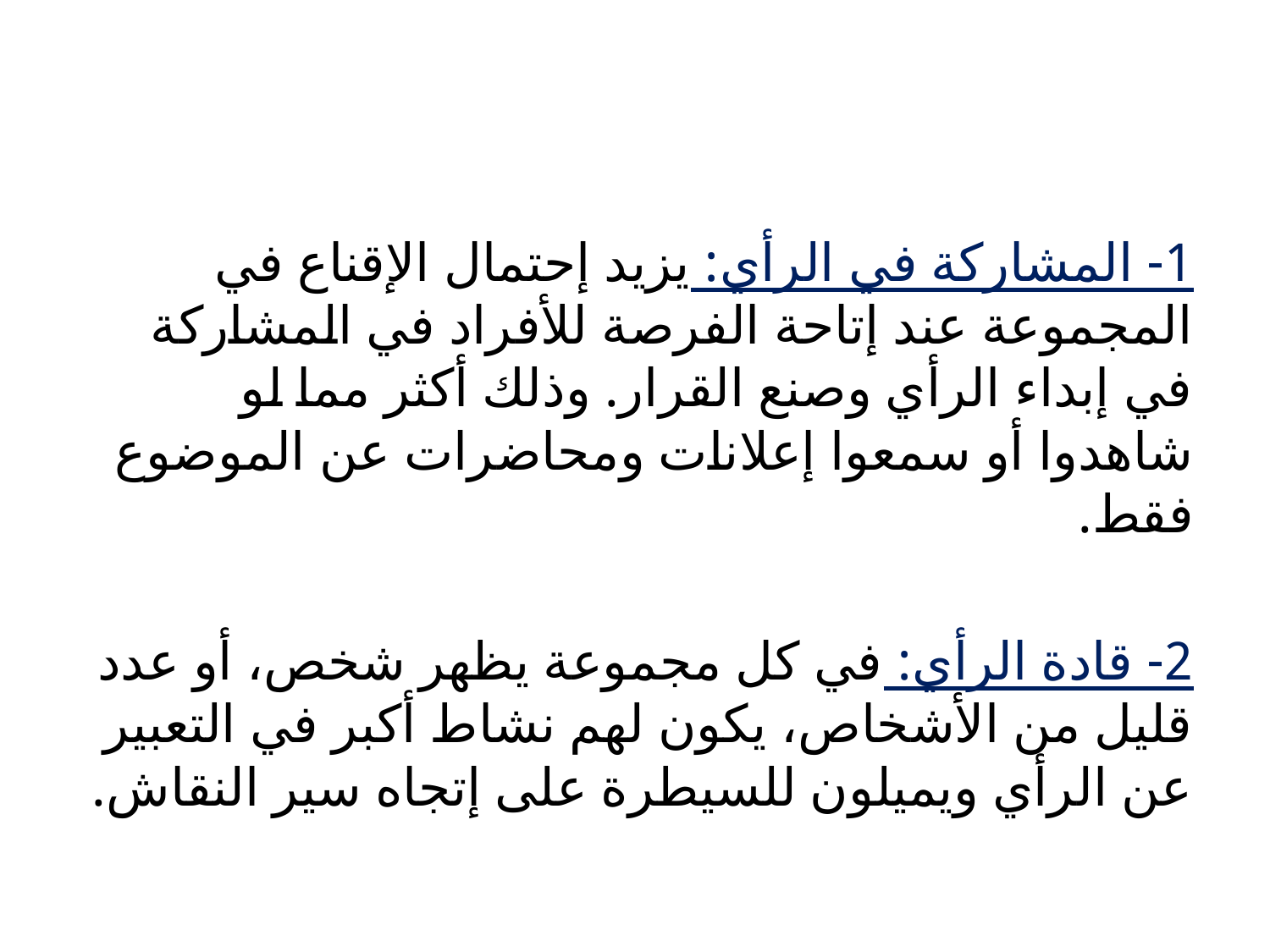

#
1- المشاركة في الرأي: يزيد إحتمال الإقناع في المجموعة عند إتاحة الفرصة للأفراد في المشاركة في إبداء الرأي وصنع القرار. وذلك أكثر مما لو شاهدوا أو سمعوا إعلانات ومحاضرات عن الموضوع فقط.

2- قادة الرأي: في كل مجموعة يظهر شخص، أو عدد قليل من الأشخاص، يكون لهم نشاط أكبر في التعبير عن الرأي ويميلون للسيطرة على إتجاه سير النقاش.